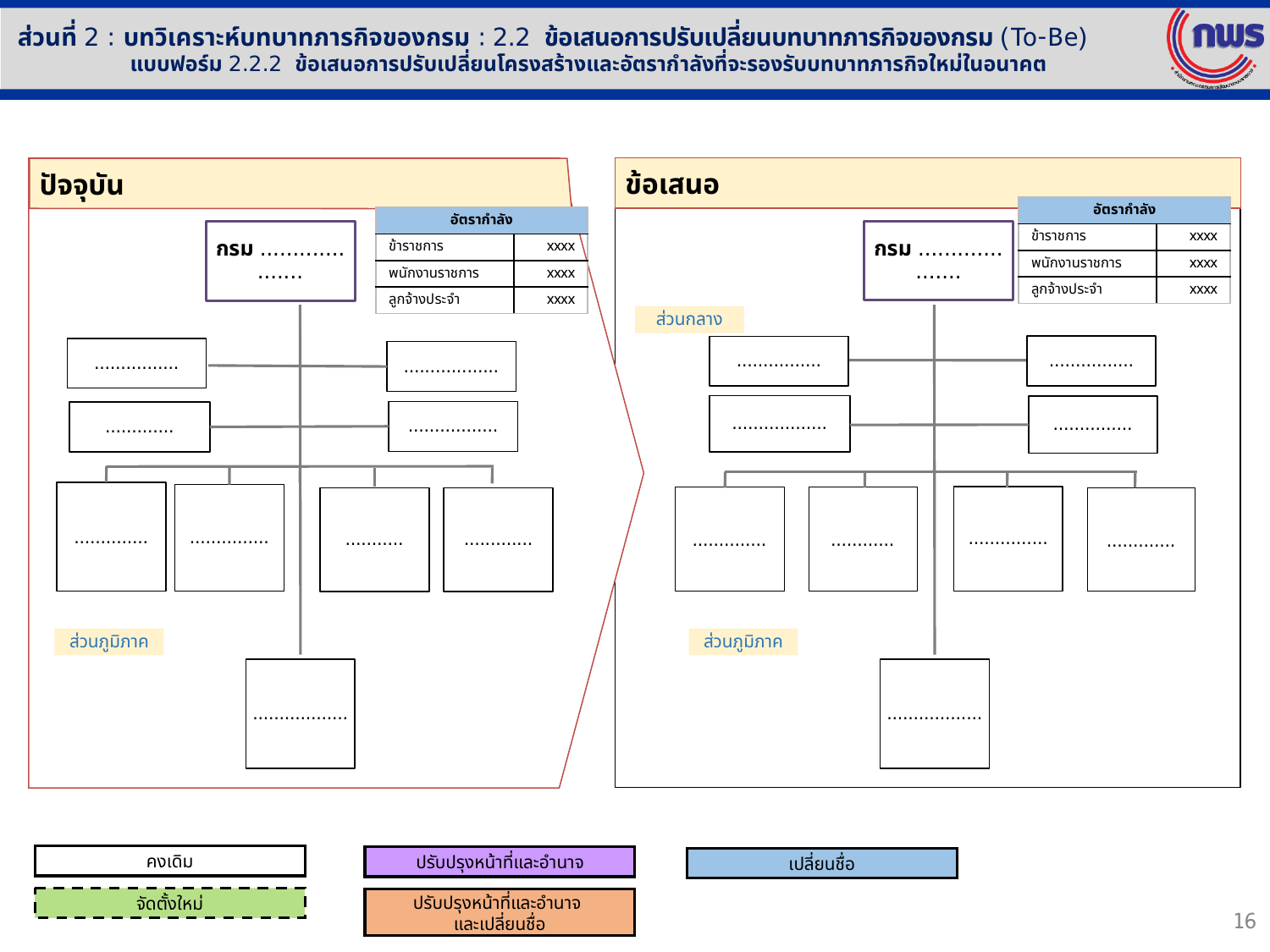

ส่วนที่ 2 : บทวิเคราะห์บทบาทภารกิจของกรม : 2.2  ข้อเสนอการปรับเปลี่ยนบทบาทภารกิจของกรม (To-Be)
แบบฟอร์ม 2.2.2  ข้อเสนอการปรับเปลี่ยนโครงสร้างและอัตรากำลังที่จะรองรับบทบาทภารกิจใหม่ในอนาคต
ข้อเสนอ
ปัจจุบัน

| อัตรากำลัง |  |
| --- | --- |
| ข้าราชการ | xxxx |
| พนักงานราชการ | xxxx |
| ลูกจ้างประจำ | xxxx |
| อัตรากำลัง |  |
| --- | --- |
| ข้าราชการ | xxxx |
| พนักงานราชการ | xxxx |
| ลูกจ้างประจำ | xxxx |
กรม ....................
กรม ....................
ส่วนกลาง
................
................
................
..................
..................
...............
.................
.............
..............
...............
..............
............
...............
...........
.............
.............
ส่วนภูมิภาค
ส่วนภูมิภาค
..................
..................
คงเดิม
ปรับปรุงหน้าที่และอำนาจ
เปลี่ยนชื่อ
จัดตั้งใหม่
ปรับปรุงหน้าที่และอำนาจ
และเปลี่ยนชื่อ
16